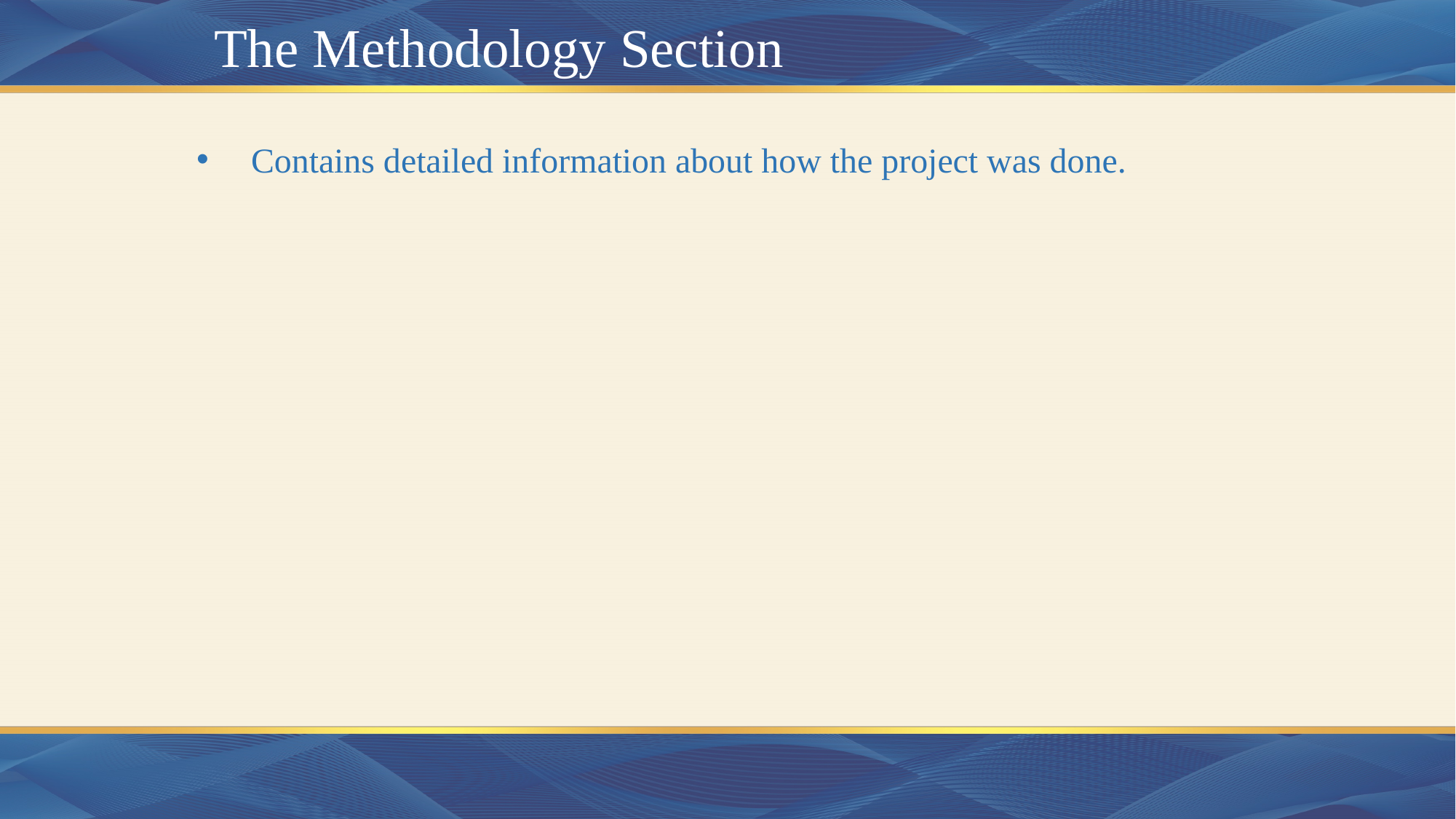

# The Methodology Section
Contains detailed information about how the project was done.